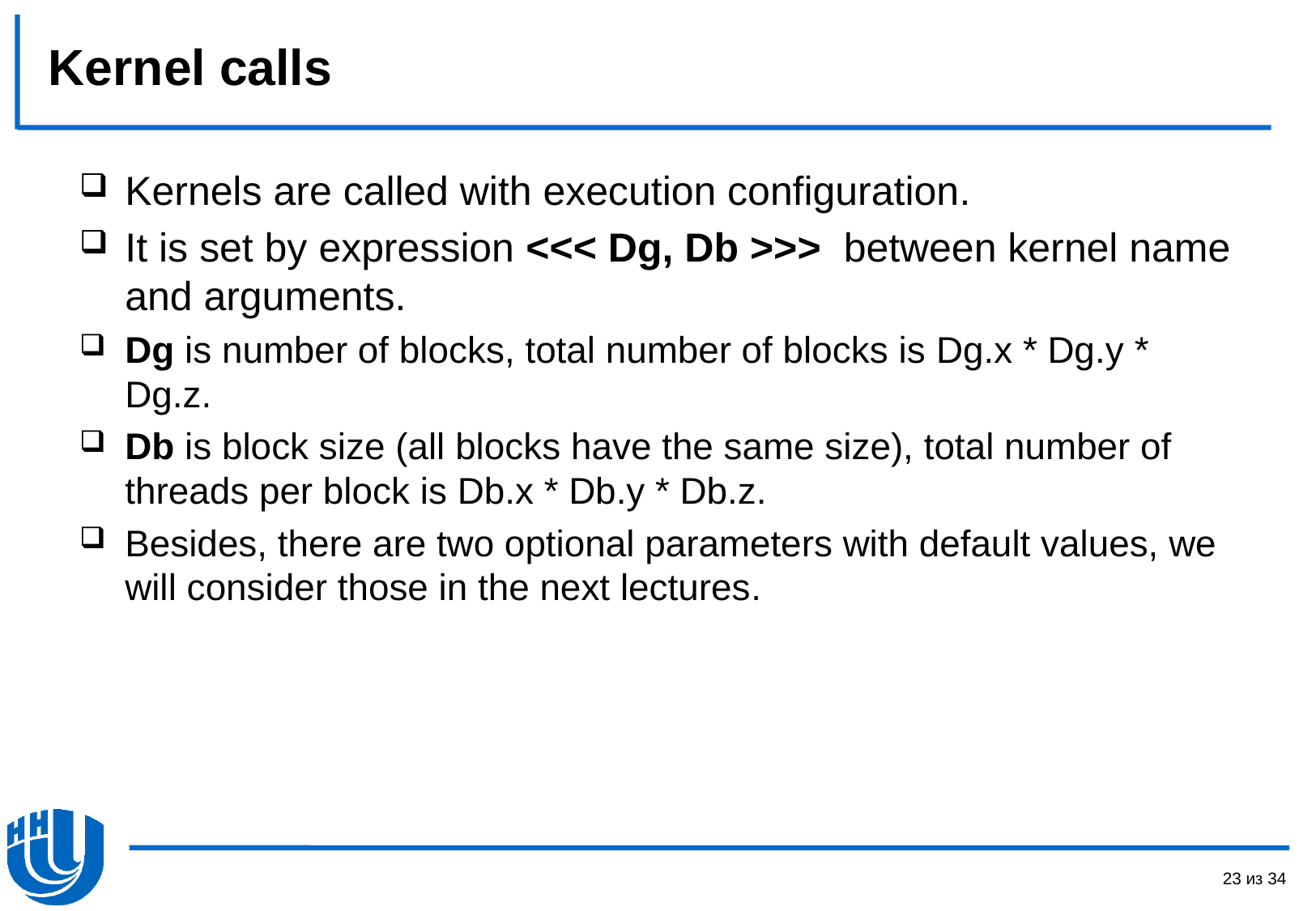

# Kernel calls
Kernels are called with execution configuration.
It is set by expression <<< Dg, Db >>>  between kernel name and arguments.
Dg is number of blocks, total number of blocks is Dg.x * Dg.y * Dg.z.
Db is block size (all blocks have the same size), total number of threads per block is Db.x * Db.y * Db.z.
Besides, there are two optional parameters with default values, we will consider those in the next lectures.

23